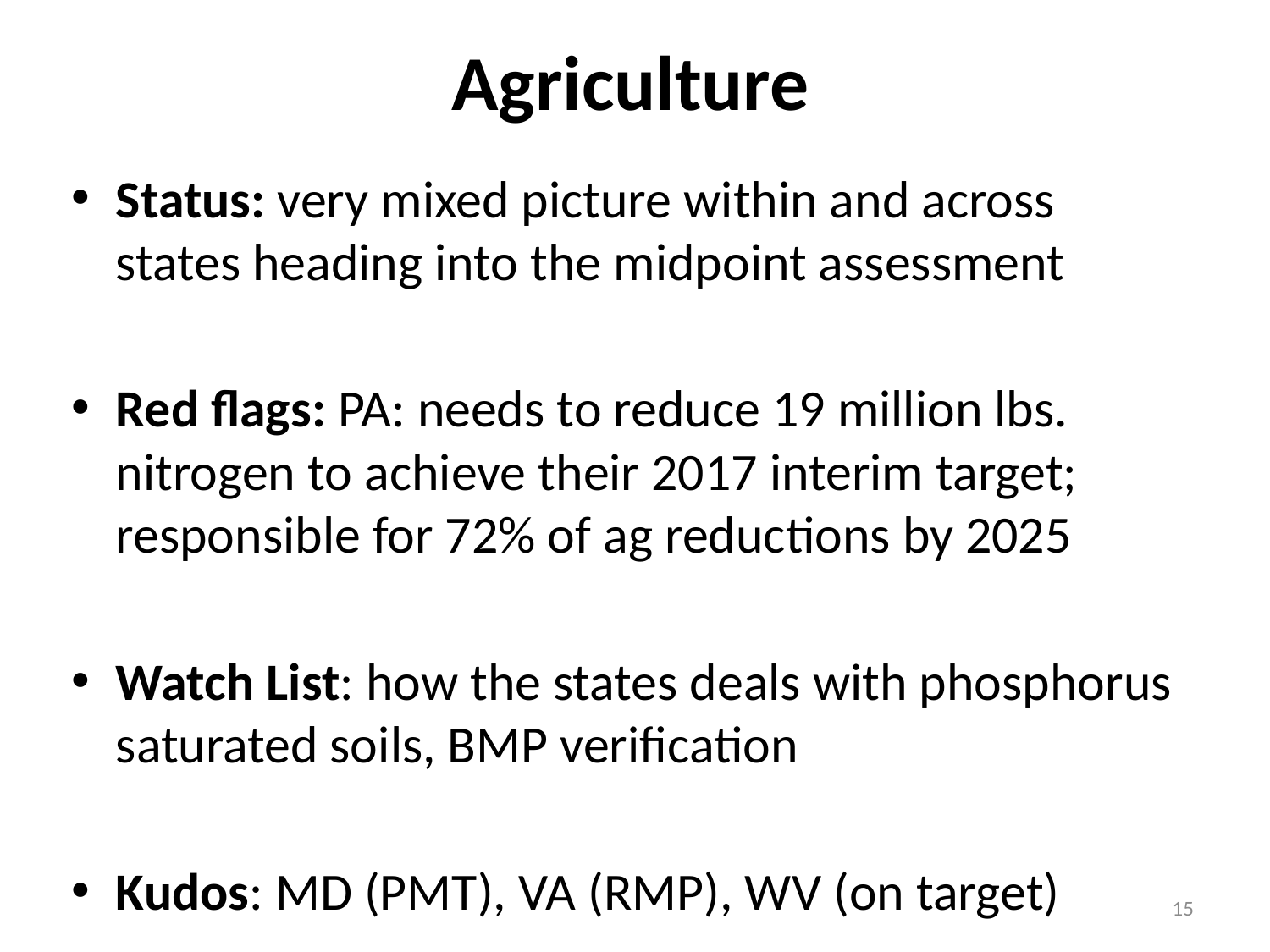

# Agriculture
Status: very mixed picture within and across states heading into the midpoint assessment

Red flags: PA: needs to reduce 19 million lbs. nitrogen to achieve their 2017 interim target; responsible for 72% of ag reductions by 2025

Watch List: how the states deals with phosphorus saturated soils, BMP verification

Kudos: MD (PMT), VA (RMP), WV (on target)
15